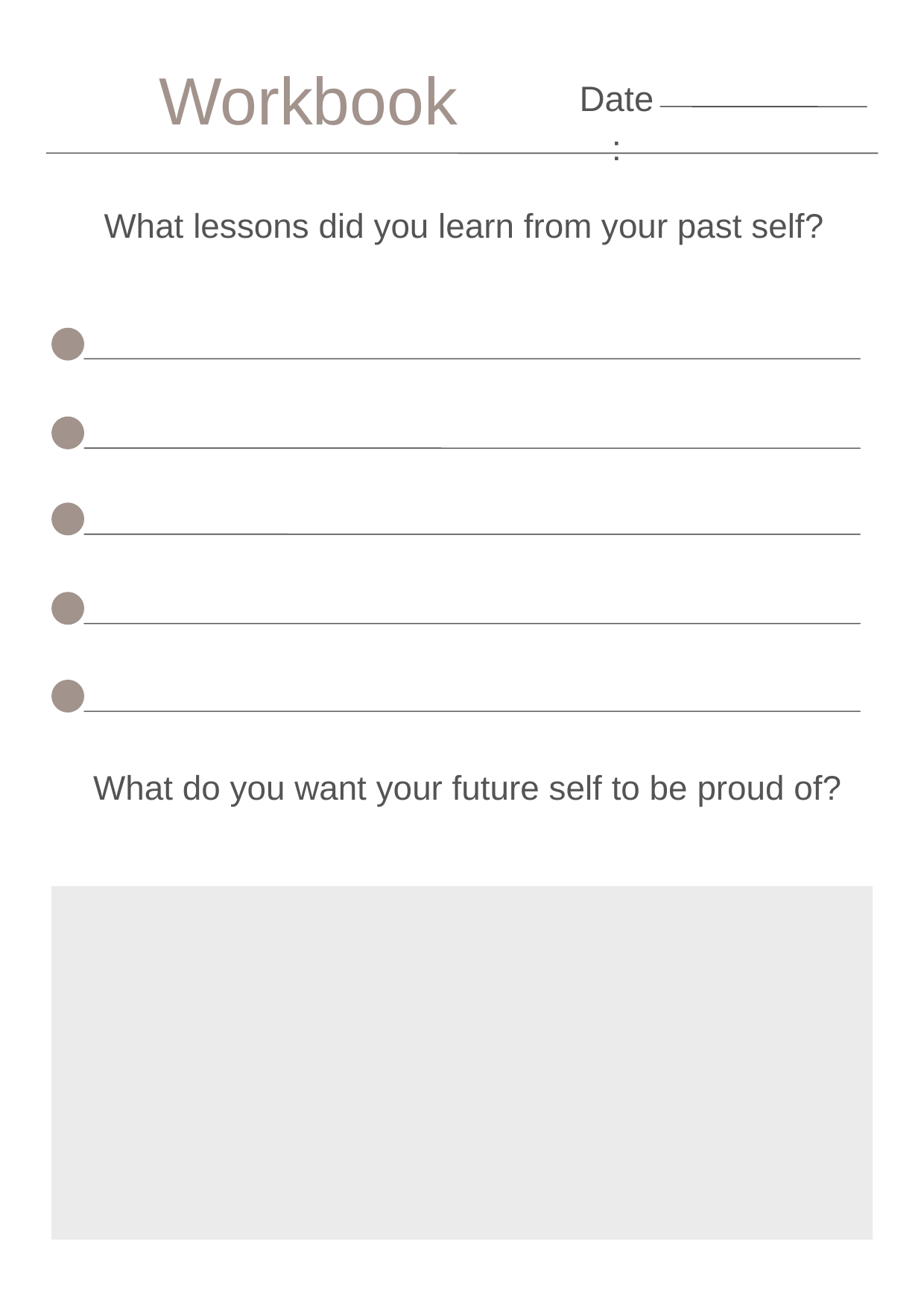

Workbook
Date:

What lessons did you learn from your past self?

What do you want your future self to be proud of?